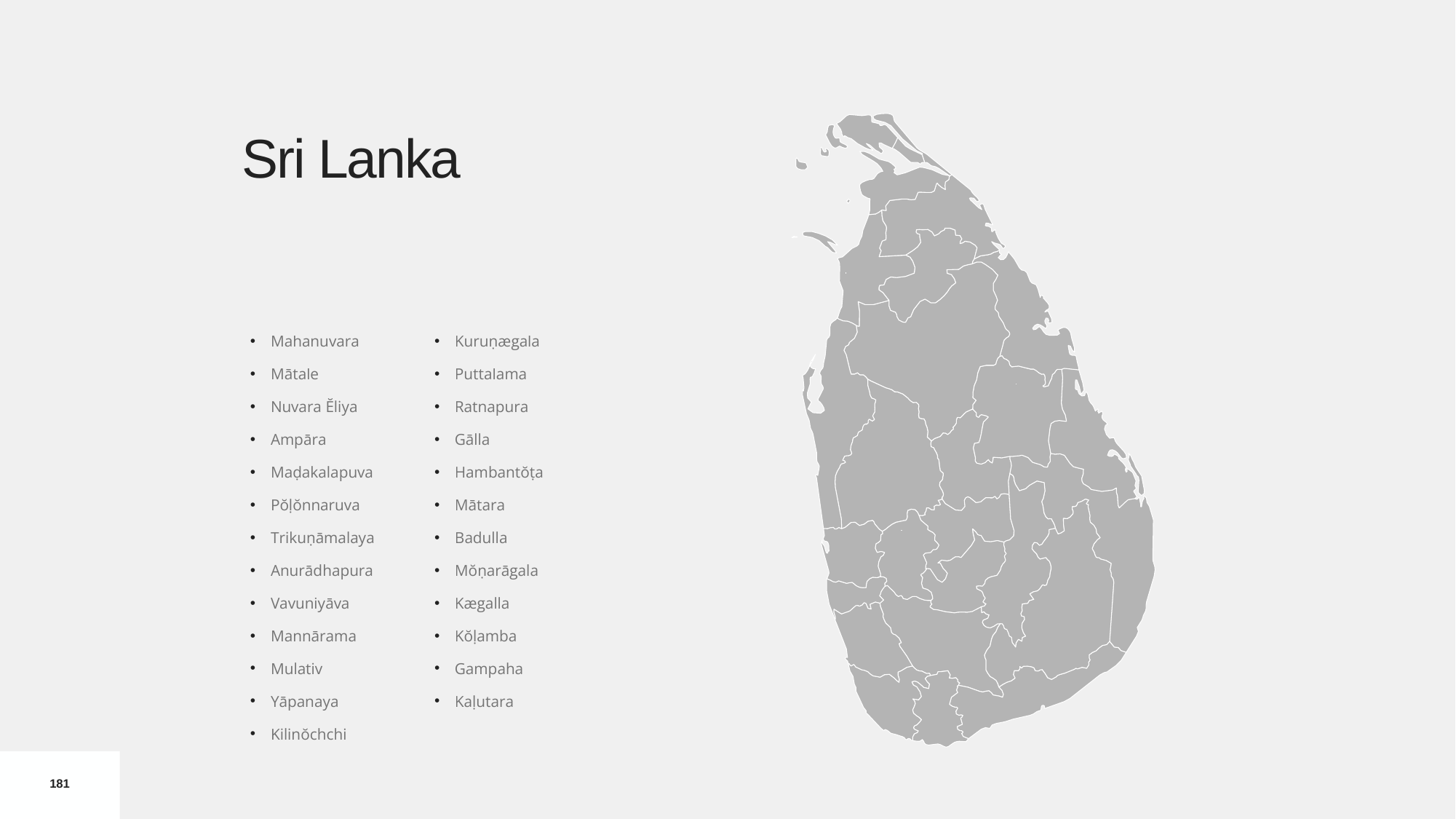

# Sri Lanka

Mahanuvara
Mātale
Nuvara Ĕliya
Ampāra
Maḍakalapuva
Pŏḷŏnnaruva
Trikuṇāmalaya
Anurādhapura
Vavuniyāva
Mannārama
Mulativ
Yāpanaya
Kilinŏchchi
Kuruṇægala
Puttalama
Ratnapura
Gālla
Hambantŏṭa
Mātara
Badulla
Mŏṇarāgala
Kægalla
Kŏḷamba
Gampaha
Kaḷutara